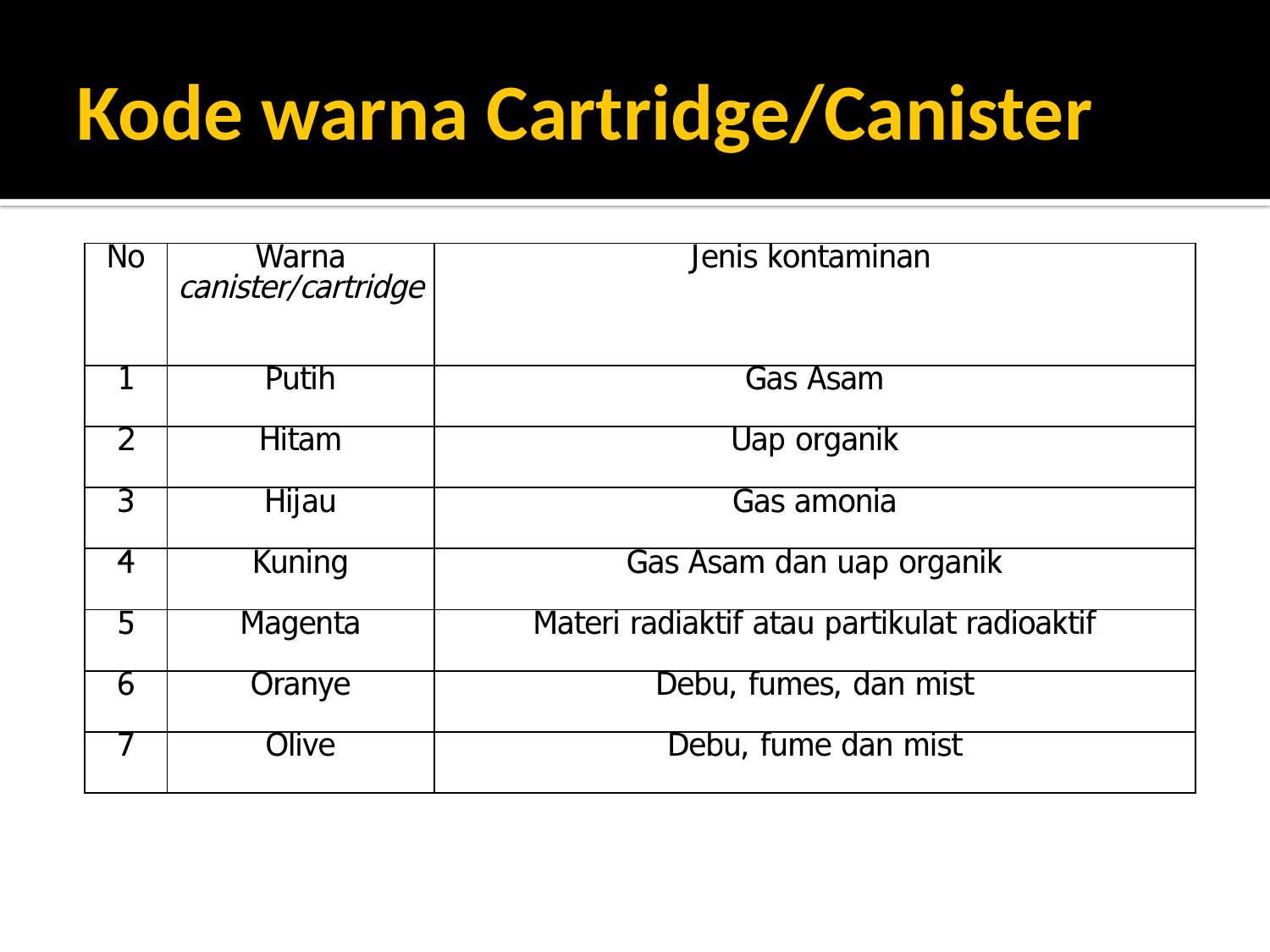

# Kode warna Cartridge/Canister
| No | Warna canister/cartridge | Jenis kontaminan |
| --- | --- | --- |
| 1 | Putih | Gas Asam |
| 2 | Hitam | Uap organik |
| 3 | Hijau | Gas amonia |
| 4 | Kuning | Gas Asam dan uap organik |
| 5 | Magenta | Materi radiaktif atau partikulat radioaktif |
| 6 | Oranye | Debu, fumes, dan mist |
| 7 | Olive | Debu, fume dan mist |